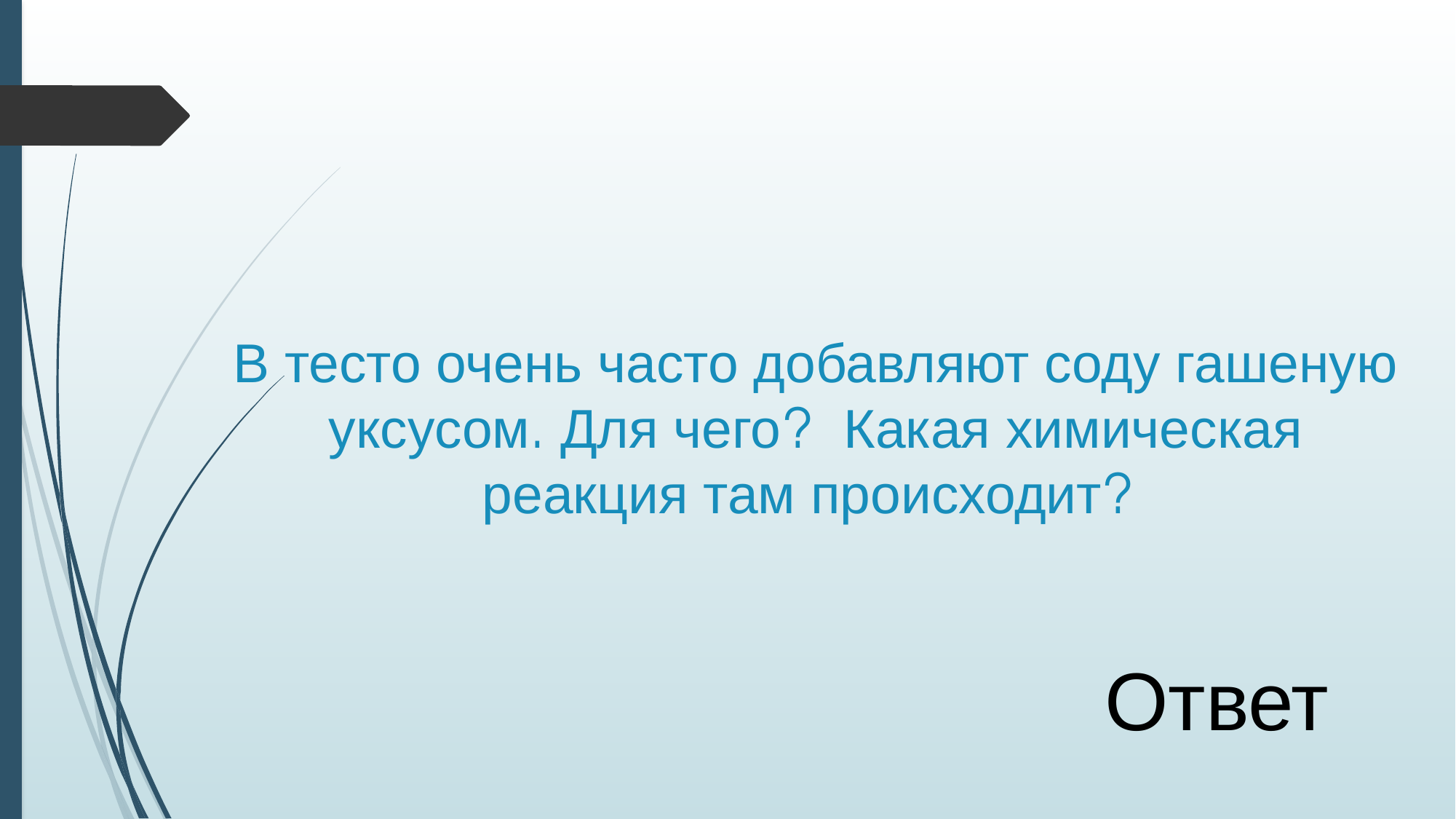

# В тесто очень часто добавляют соду гашеную уксусом. Для чего?  Какая химическая реакция там происходит?
Ответ